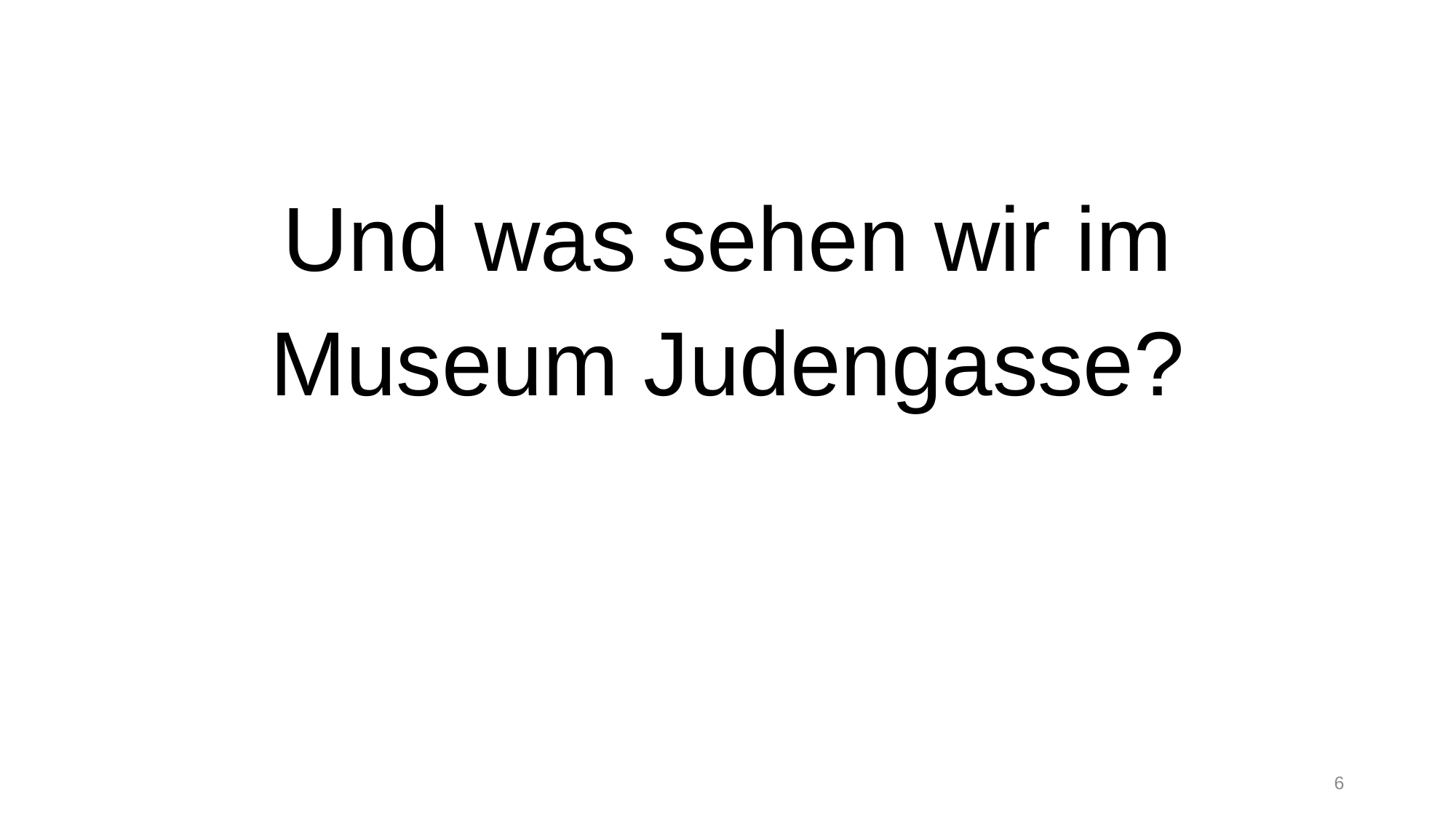

# Und was sehen wir im Museum Judengasse?
6